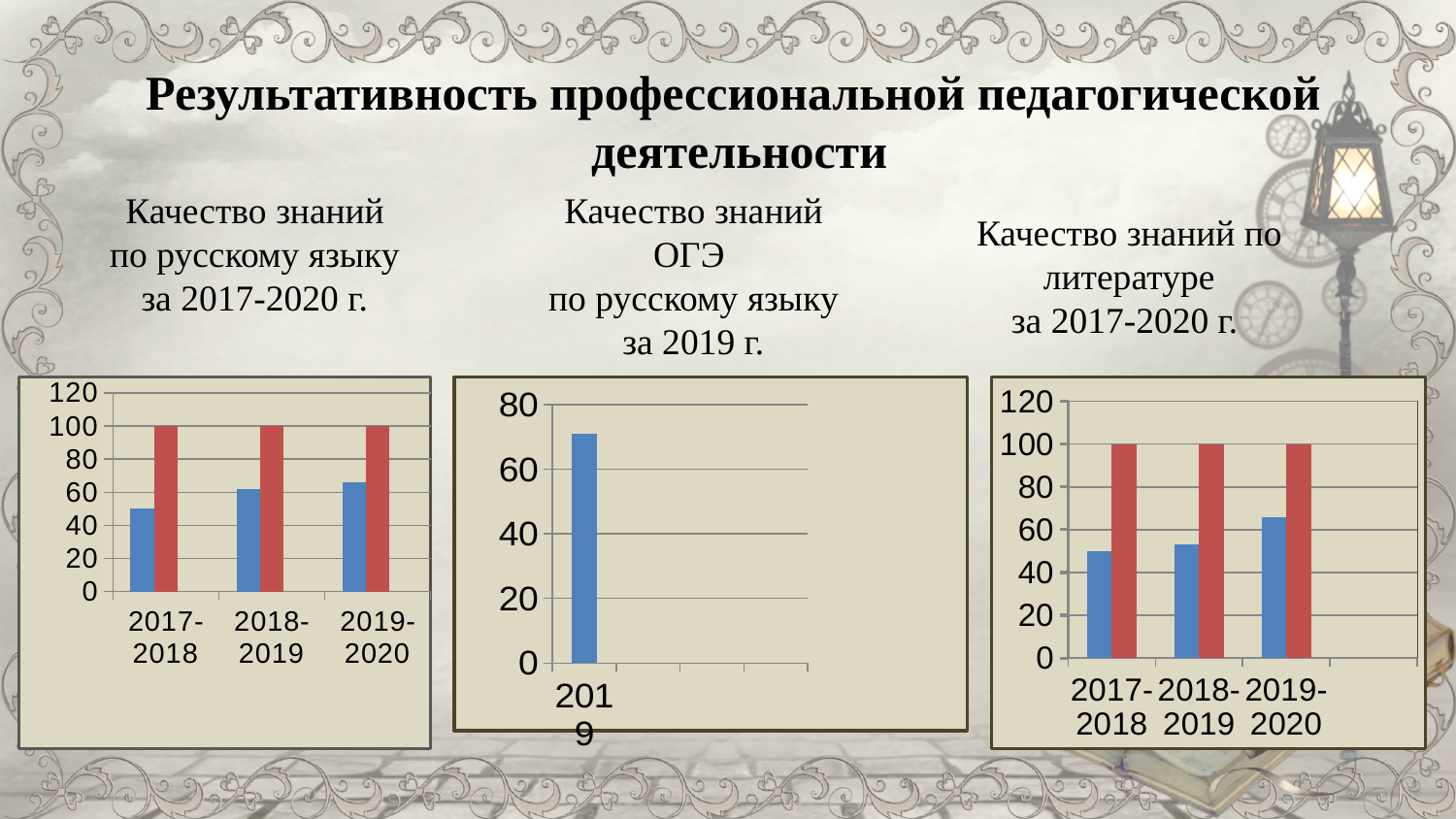

Результативность профессиональной педагогической
деятельности

Качество знаний
 по русскому языку
за 2017-2020 г.

Качество знаний ОГЭ
по русскому языку
за 2019 г.
Качество знаний по литературе
за 2017-2020 г.

### Chart

| Category | Столбец3 | Столбец2 | Столбец1 |
|---|---|---|---|
| 2017-2018 | 50.0 | 100.0 | None |
| 2018-2019 | 62.0 | 100.0 | None |
| 2019-2020 | 66.0 | 100.0 | None |

### Chart

| Category | школа  |
|---|---|
| 2019 | 71.0 |
|  | None |
|  | None |
|  | None |

### Chart

| Category | Столбец3 | Столбец4 |
|---|---|---|
| 2017-2018 | 50.0 | 100.0 |
| 2018-2019 | 53.0 | 100.0 |
| 2019-2020 | 66.0 | 100.0 |